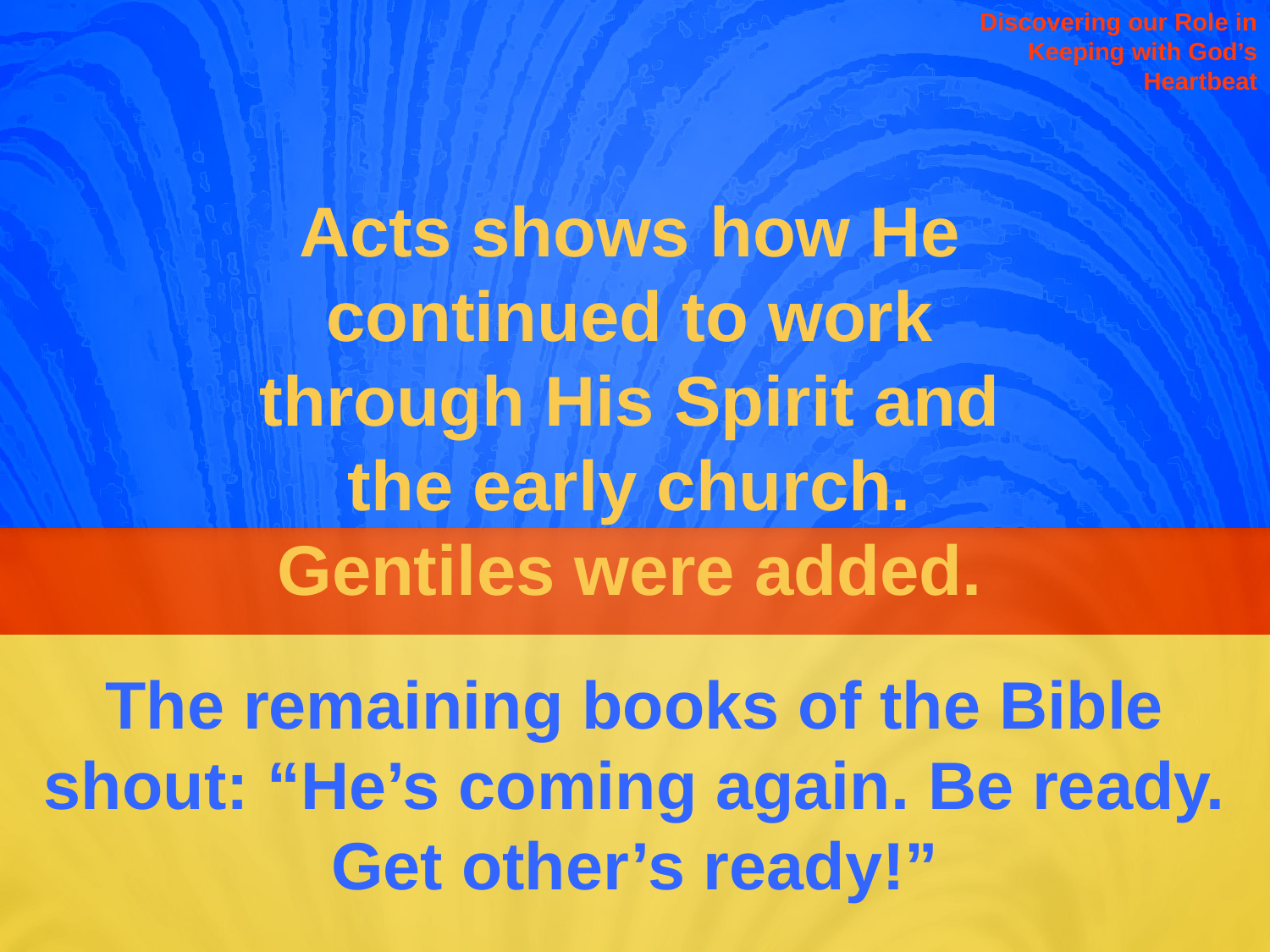

Discovering our Role in Keeping with God’s Heartbeat
Acts shows how He continued to work through His Spirit and the early church. Gentiles were added.
The remaining books of the Bible shout: “He’s coming again. Be ready. Get other’s ready!”